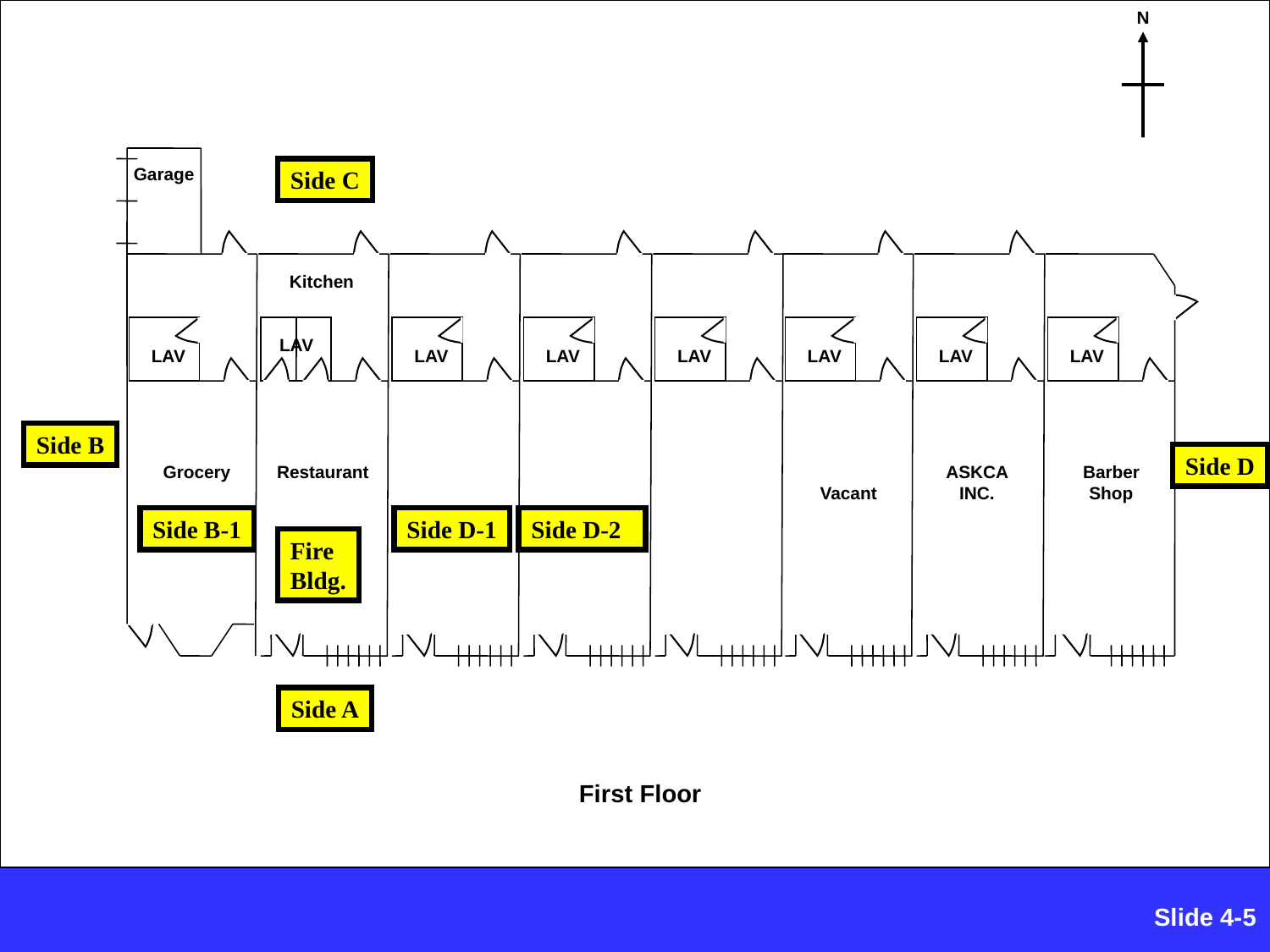

N

Garage

Side C

LAV

LAV

LAV

LAV

 Vacant

Kitchen

LAV
LAV
LAV
LAV

Side B
Side D
Grocery
Restaurant
ASKCA INC.
Barber Shop
Side B-1
Side D-1
Side D-2
Fire
Bldg.

Side A
First Floor
Slide 4-5